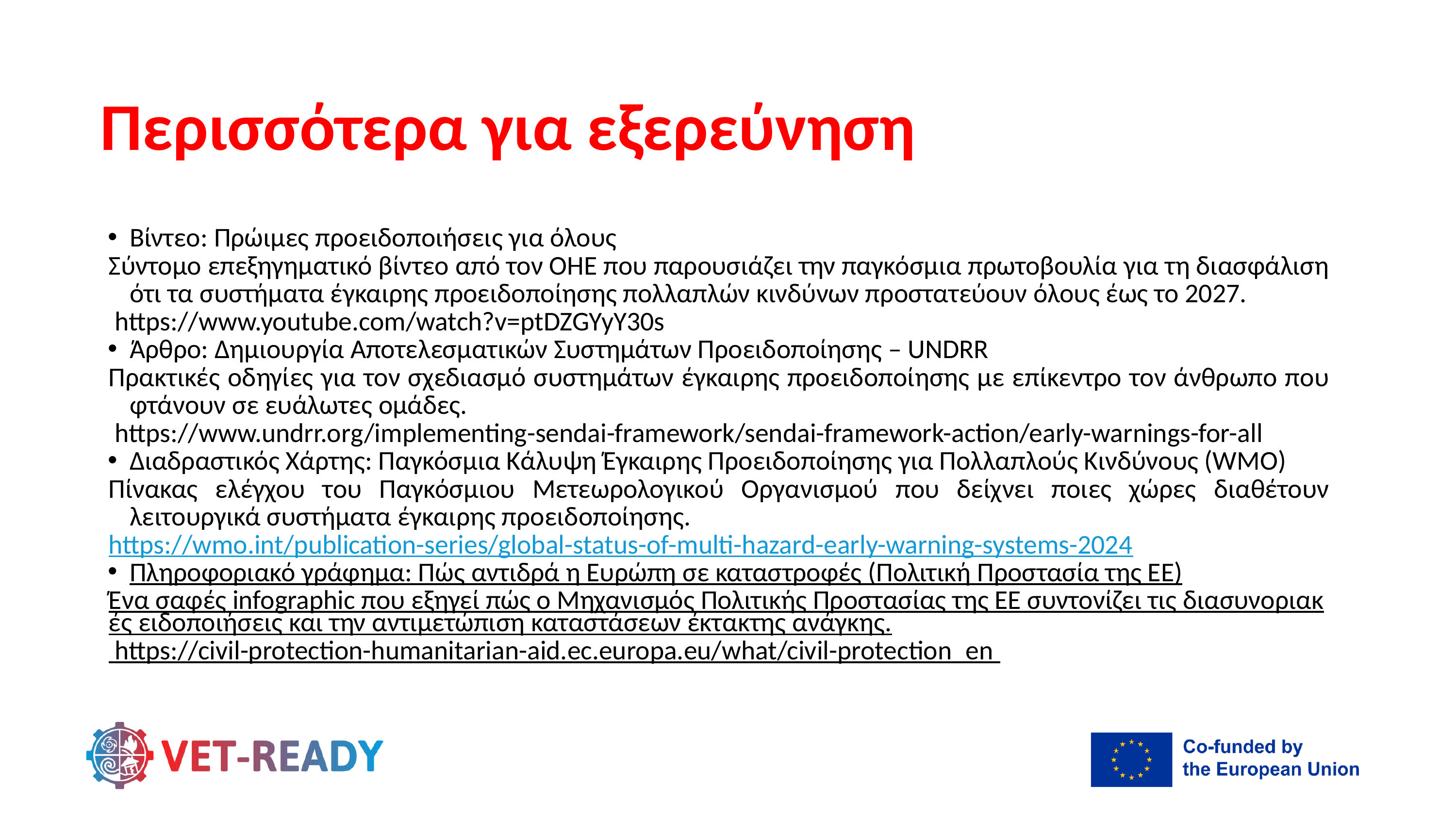

Περισσότερα για εξερεύνηση
Βίντεο: Πρώιμες προειδοποιήσεις για όλους
Σύντομο επεξηγηματικό βίντεο από τον ΟΗΕ που παρουσιάζει την παγκόσμια πρωτοβουλία για τη διασφάλιση ότι τα συστήματα έγκαιρης προειδοποίησης πολλαπλών κινδύνων προστατεύουν όλους έως το 2027.
 https://www.youtube.com/watch?v=ptDZGYyY30s
Άρθρο: Δημιουργία Αποτελεσματικών Συστημάτων Προειδοποίησης – UNDRR
Πρακτικές οδηγίες για τον σχεδιασμό συστημάτων έγκαιρης προειδοποίησης με επίκεντρο τον άνθρωπο που φτάνουν σε ευάλωτες ομάδες.
 https://www.undrr.org/implementing-sendai-framework/sendai-framework-action/early-warnings-for-all
Διαδραστικός Χάρτης: Παγκόσμια Κάλυψη Έγκαιρης Προειδοποίησης για Πολλαπλούς Κινδύνους (WMO)
Πίνακας ελέγχου του Παγκόσμιου Μετεωρολογικού Οργανισμού που δείχνει ποιες χώρες διαθέτουν λειτουργικά συστήματα έγκαιρης προειδοποίησης.
https://wmo.int/publication-series/global-status-of-multi-hazard-early-warning-systems-2024
Πληροφοριακό γράφημα: Πώς αντιδρά η Ευρώπη σε καταστροφές (Πολιτική Προστασία της ΕΕ)
Ένα σαφές infographic που εξηγεί πώς ο Μηχανισμός Πολιτικής Προστασίας της ΕΕ συντονίζει τις διασυνοριακές ειδοποιήσεις και την αντιμετώπιση καταστάσεων έκτακτης ανάγκης.
 https://civil-protection-humanitarian-aid.ec.europa.eu/what/civil-protection_en